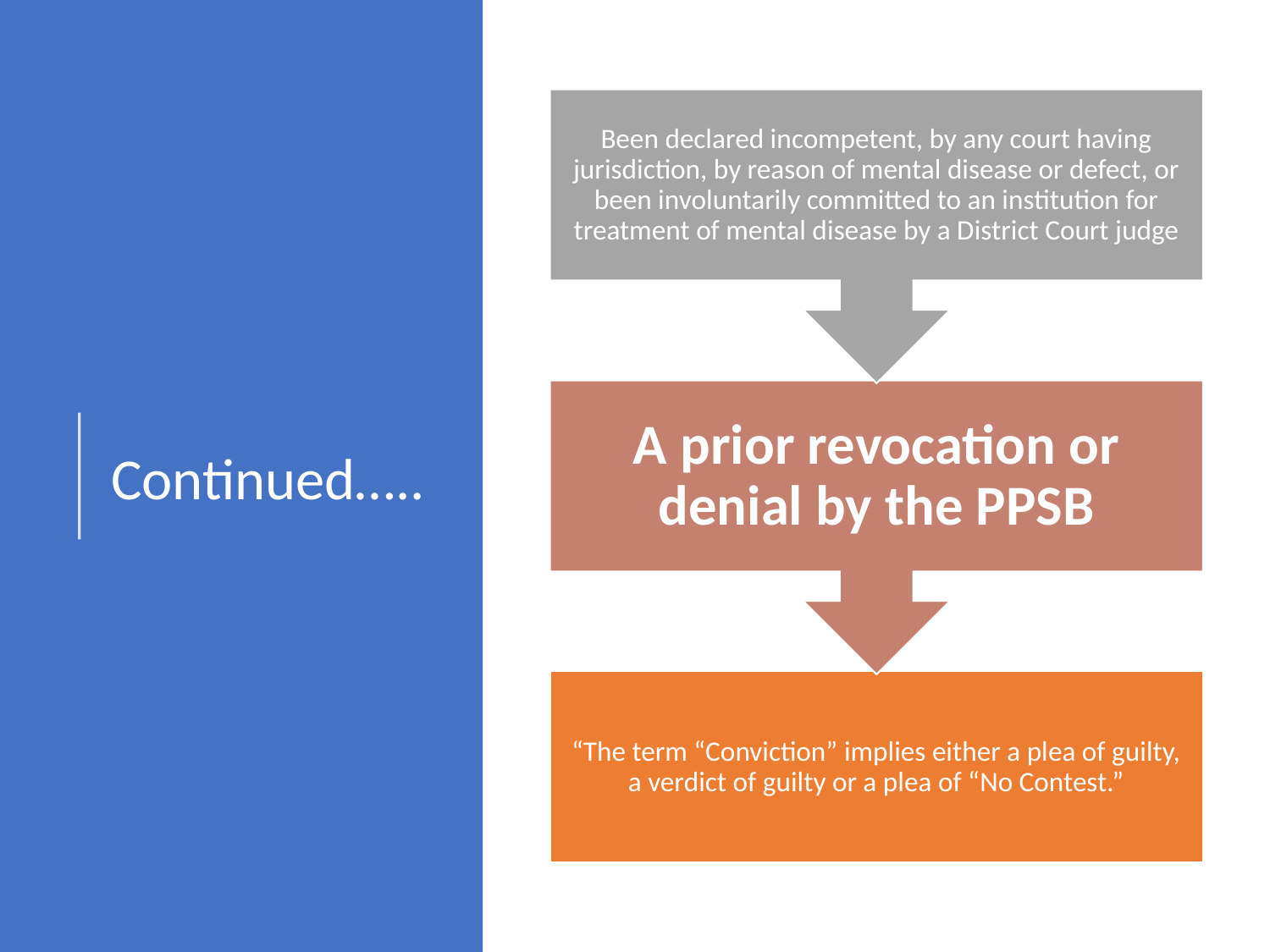

“The term “Conviction” implies either a plea of guilty, a verdict of guilty or a plea of “No Contest.”
A prior revocation or denial by the PPSB
Been declared incompetent, by any court having jurisdiction, by reason of mental disease or defect, or been involuntarily committed to an institution for treatment of mental disease by a District Court judge
# Continued…..